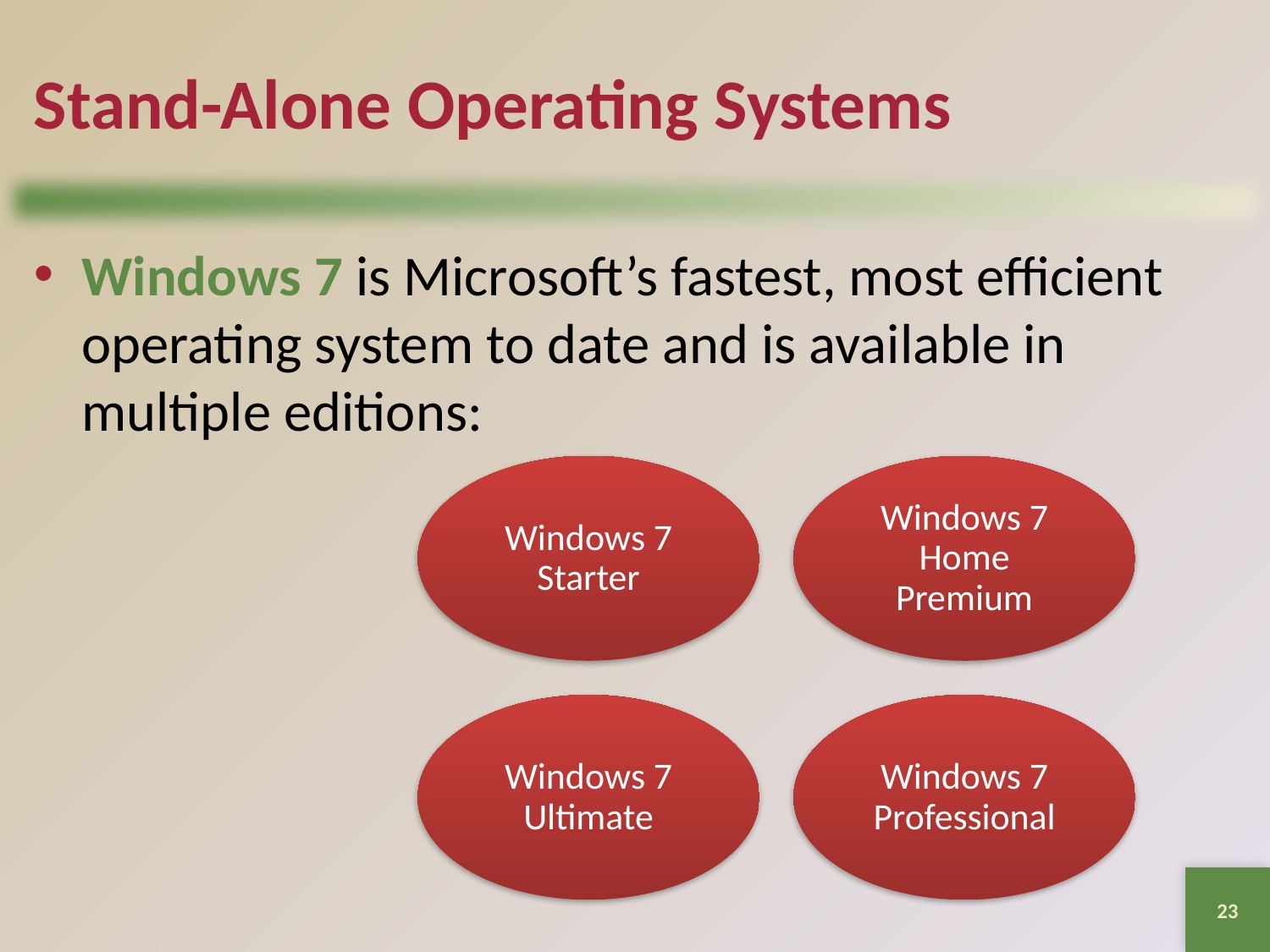

# Stand-Alone Operating Systems
Windows 7 is Microsoft’s fastest, most efficient operating system to date and is available in multiple editions:
Windows 7 Starter
Windows 7 Home Premium
Windows 7 Ultimate
Windows 7 Professional
23